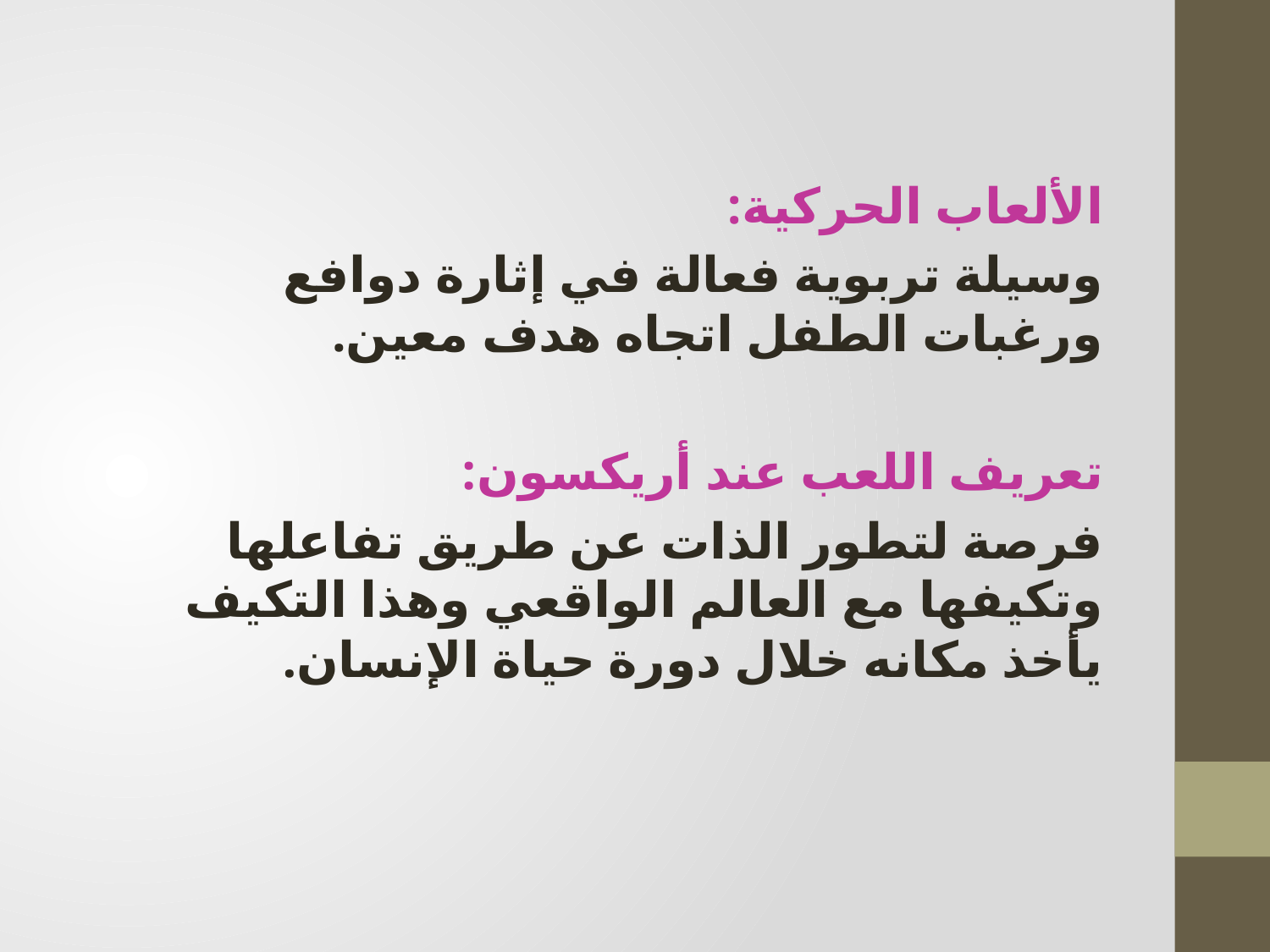

الألعاب الحركية:
وسيلة تربوية فعالة في إثارة دوافع ورغبات الطفل اتجاه هدف معين.

تعريف اللعب عند أريكسون:
فرصة لتطور الذات عن طريق تفاعلها وتكيفها مع العالم الواقعي وهذا التكيف يأخذ مكانه خلال دورة حياة الإنسان.